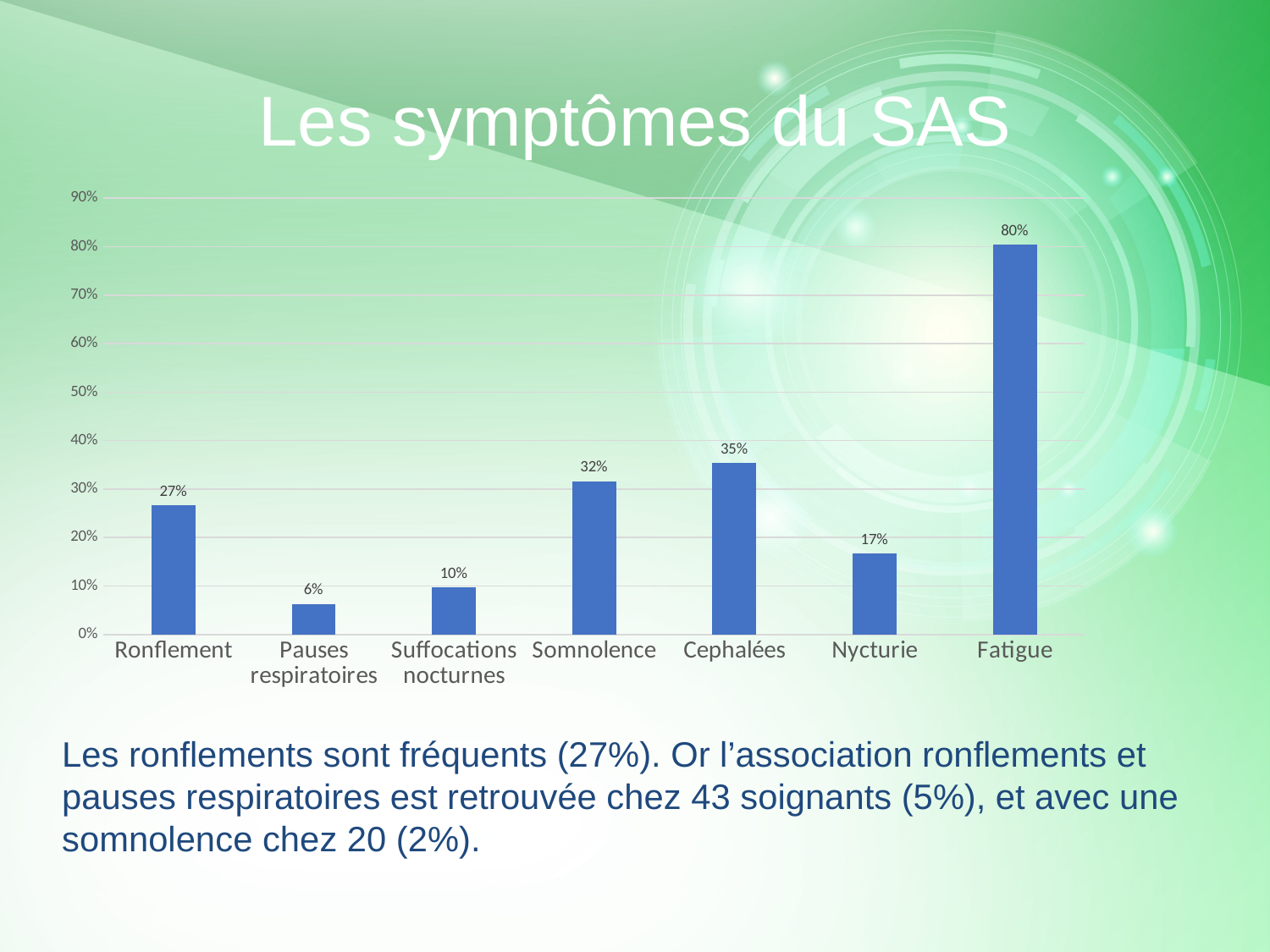

# Les symptômes du SAS

### Chart

| Category |  |
|---|---|
| Ronflement | 0.267573696145125 |
| Pauses respiratoires | 0.0634920634920635 |
| Suffocations nocturnes | 0.0975056689342404 |
| Somnolence | 0.316326530612245 |
| Cephalées | 0.353741496598639 |
| Nycturie | 0.166666666666667 |
| Fatigue | 0.803854875283447 |
Les ronflements sont fréquents (27%). Or l’association ronflements et pauses respiratoires est retrouvée chez 43 soignants (5%), et avec une somnolence chez 20 (2%).